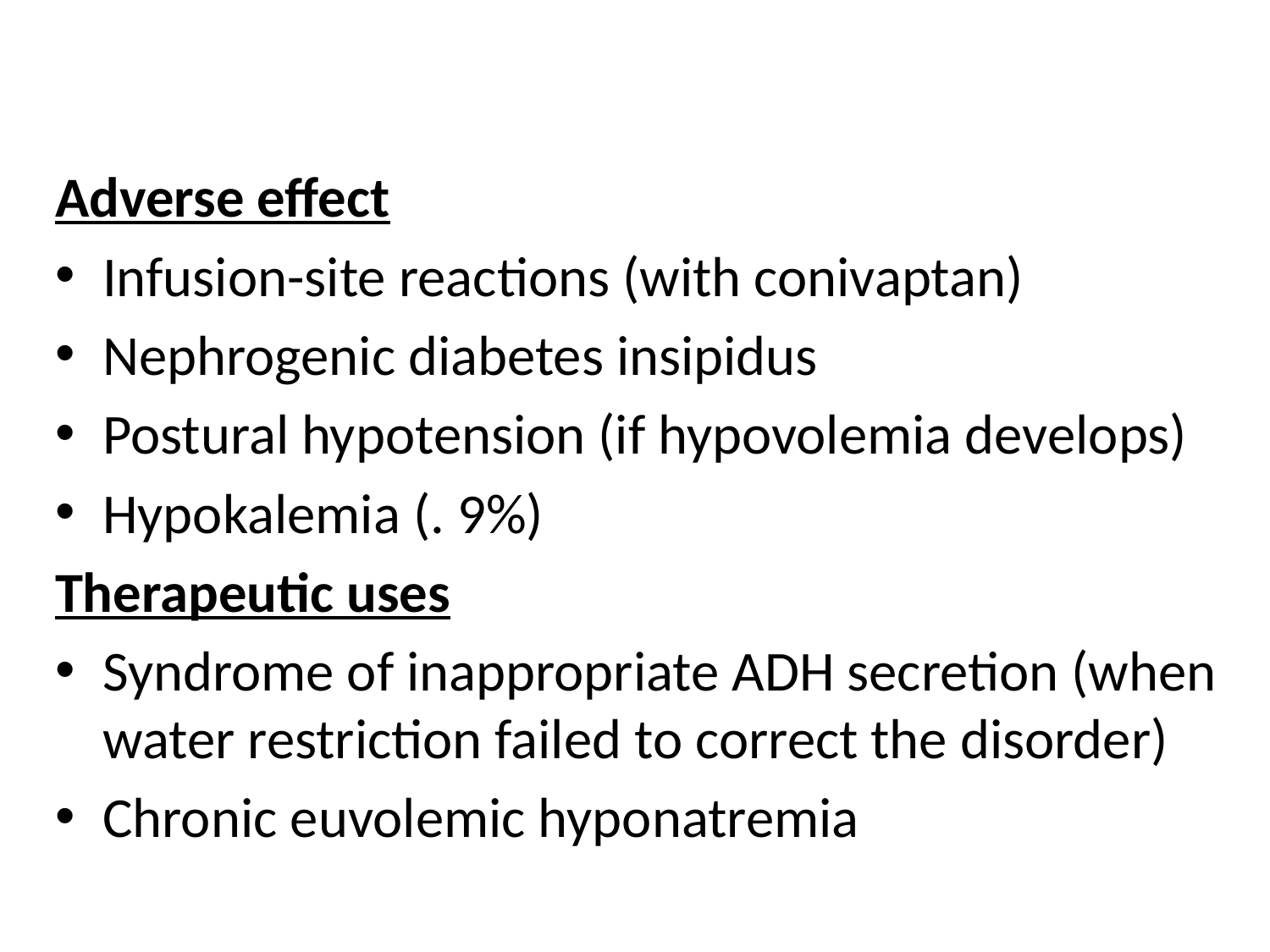

Adverse effect
Infusion-site reactions (with conivaptan)
Nephrogenic diabetes insipidus
Postural hypotension (if hypovolemia develops)
Hypokalemia (. 9%)
Therapeutic uses
Syndrome of inappropriate ADH secretion (when water restriction failed to correct the disorder)
Chronic euvolemic hyponatremia